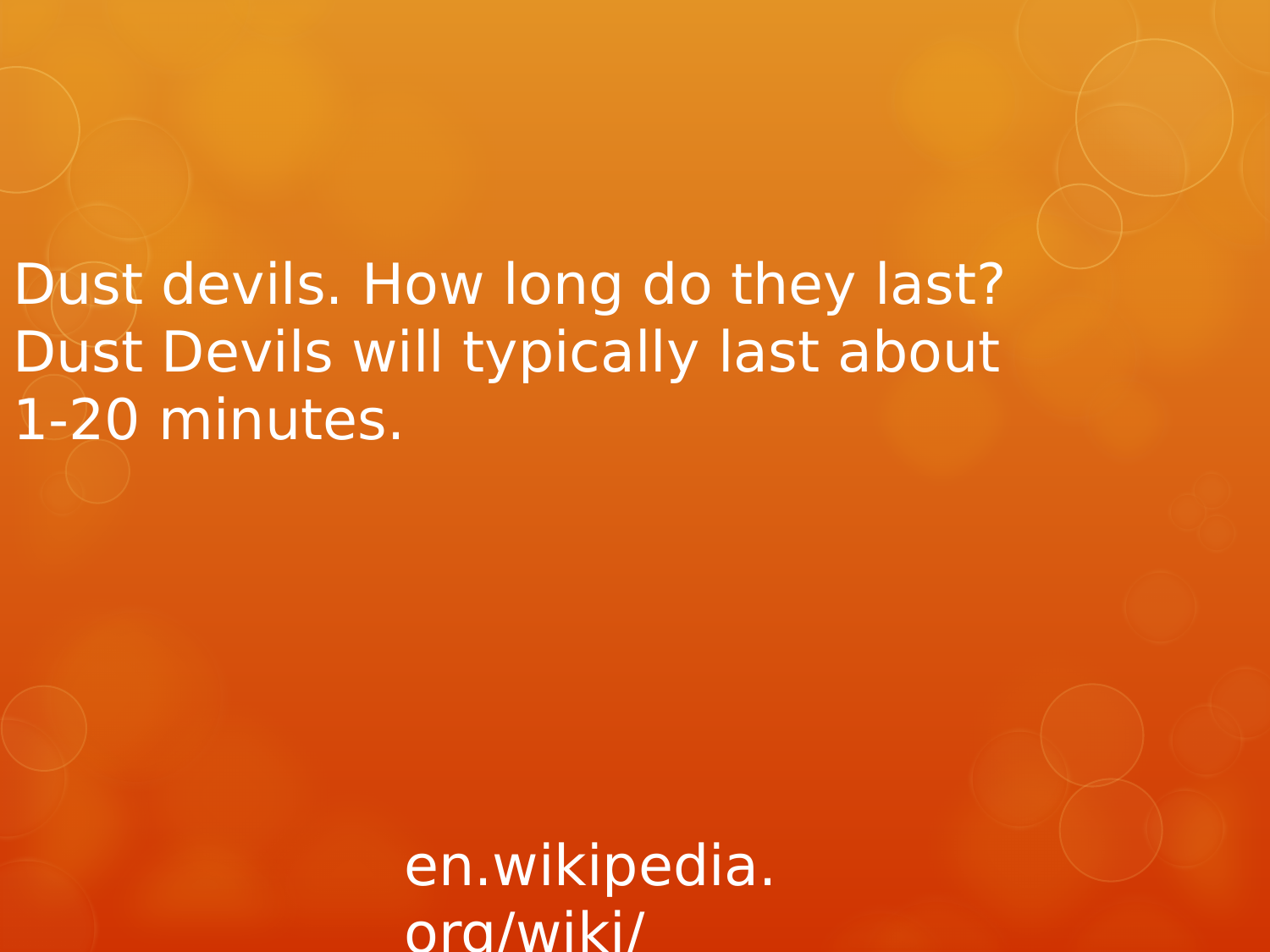

# Dust devils. How long do they last? Dust Devils will typically last about 1-20 minutes.
en.wikipedia.org/wiki/dust_devil